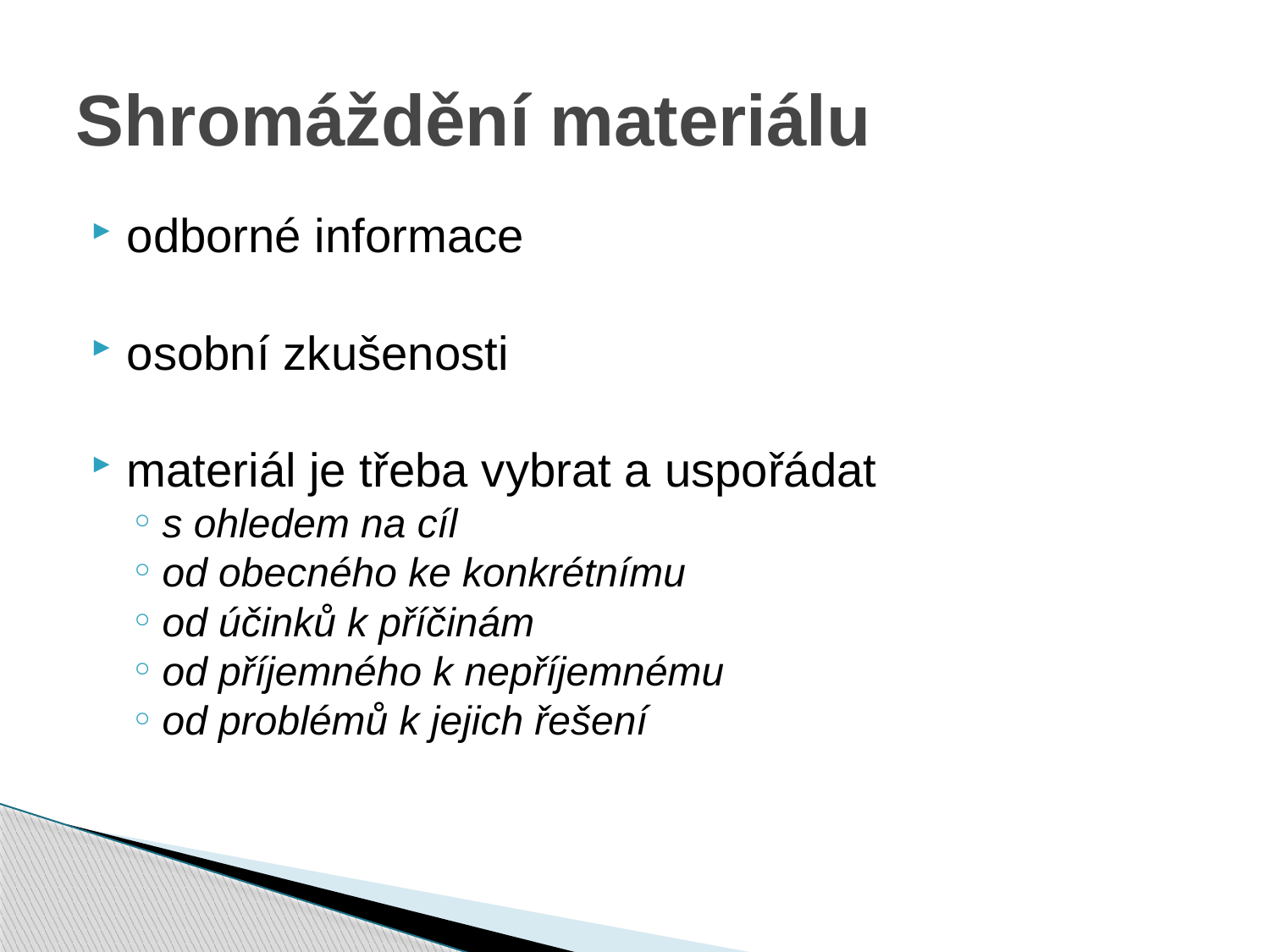

# Shromáždění materiálu
odborné informace

osobní zkušenosti

materiál je třeba vybrat a uspořádat
s ohledem na cíl
od obecného ke konkrétnímu
od účinků k příčinám
od příjemného k nepříjemnému
od problémů k jejich řešení